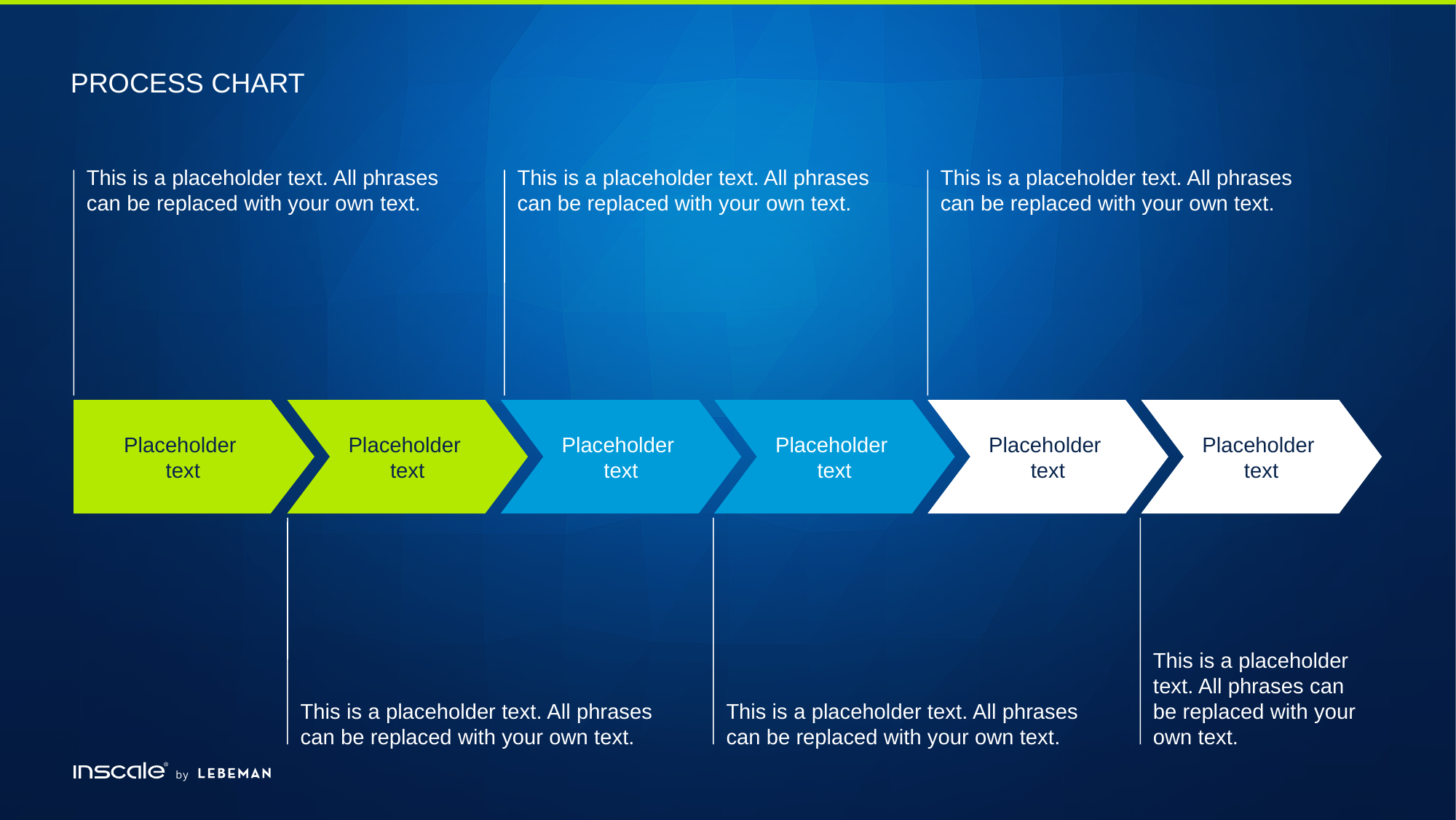

# Process chart

This is a placeholder text. All phrases can be replaced with your own text.
This is a placeholder text. All phrases can be replaced with your own text.
This is a placeholder text. All phrases can be replaced with your own text.

Placeholder
text
Placeholder
text
Placeholder
text
Placeholder
text
Placeholder
text
Placeholder
text

This is a placeholder text. All phrases can be replaced with your own text.
This is a placeholder text. All phrases can be replaced with your own text.
This is a placeholder text. All phrases can be replaced with your own text.